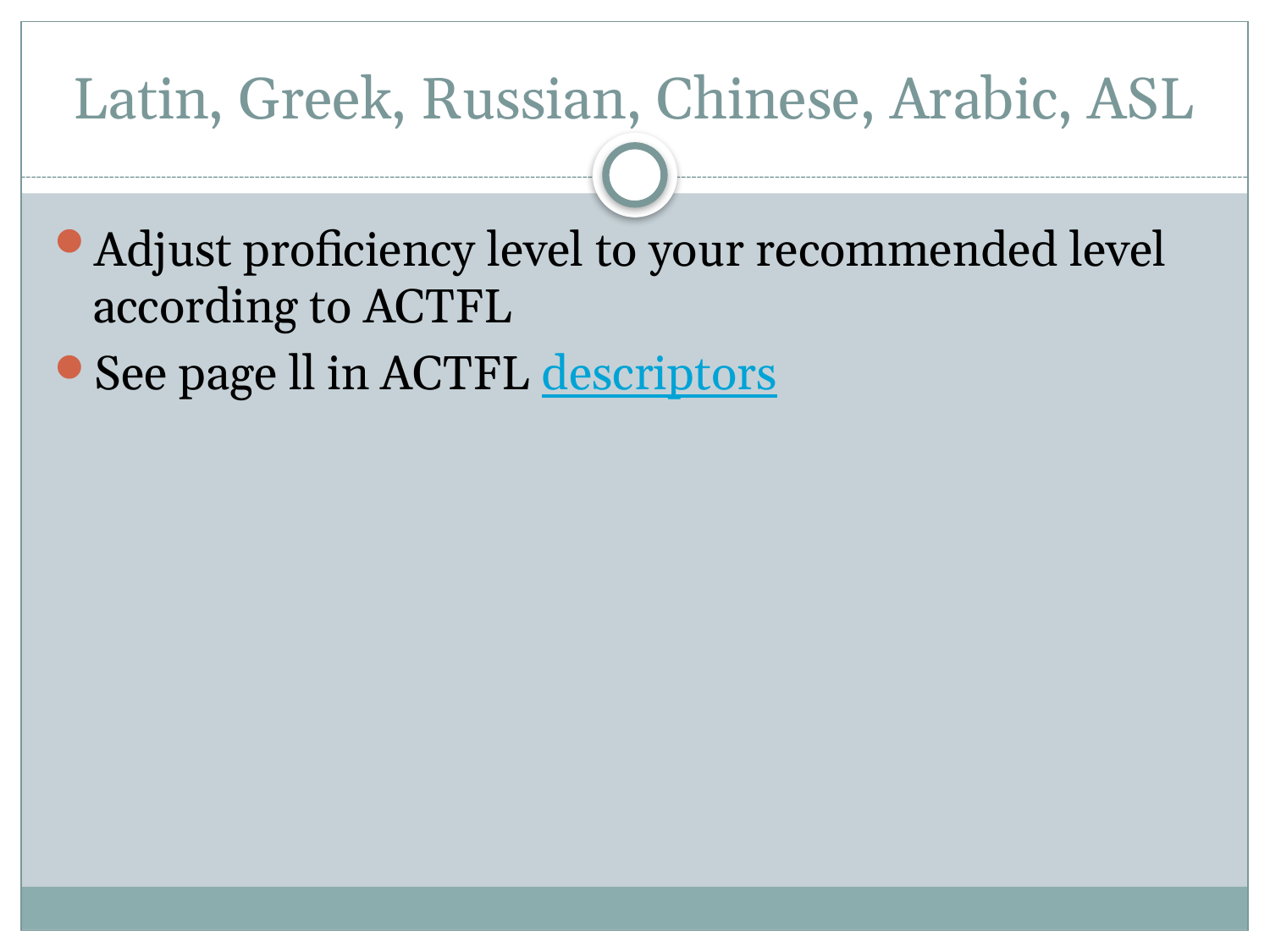

# Latin, Greek, Russian, Chinese, Arabic, ASL
Adjust proficiency level to your recommended level according to ACTFL
See page ll in ACTFL descriptors